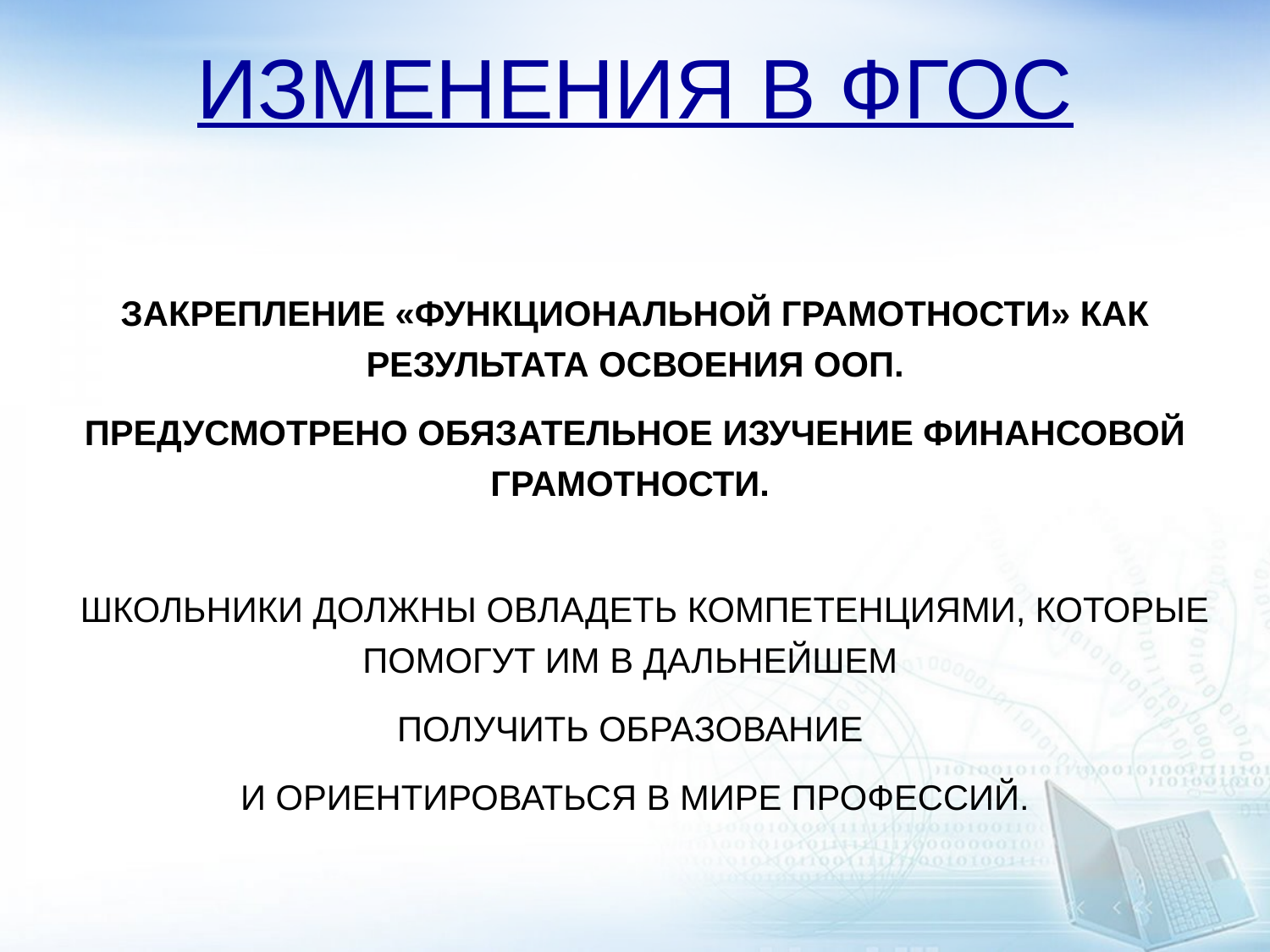

# Изменения в ФГОС
Закрепление «Функциональной грамотности» как результата освоения ООП.
Предусмотрено обязательное изучение финансовой грамотности.

  Школьники должны овладеть компетенциями, которые помогут им в дальнейшем
получить образование
и ориентироваться в мире профессий.